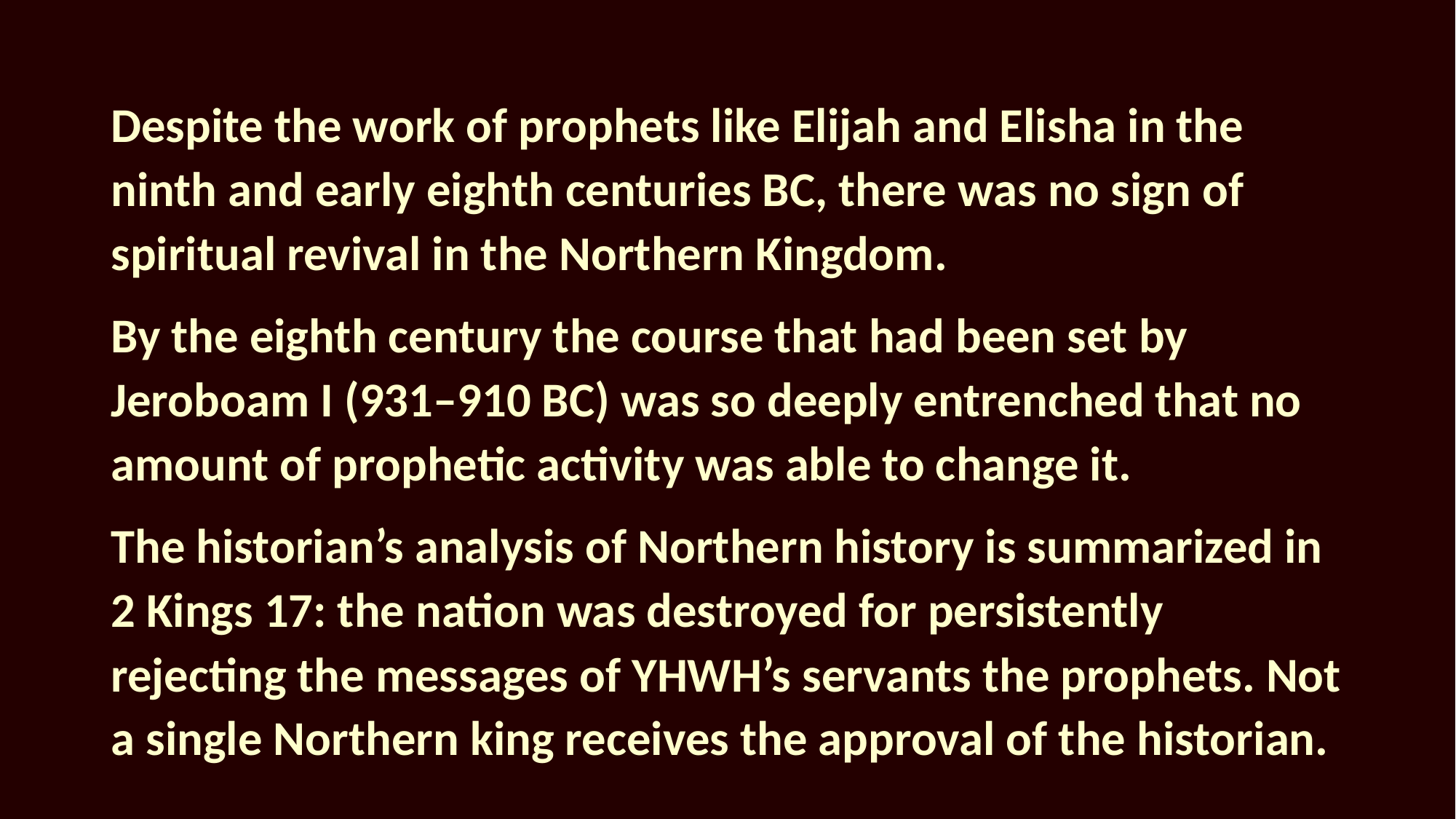

Despite the work of prophets like Elijah and Elisha in the ninth and early eighth centuries BC, there was no sign of spiritual revival in the Northern Kingdom.
By the eighth century the course that had been set by Jeroboam I (931–910 BC) was so deeply entrenched that no amount of prophetic activity was able to change it.
The historian’s analysis of Northern history is summarized in 2 Kings 17: the nation was destroyed for persistently rejecting the messages of YHWH’s servants the prophets. Not a single Northern king receives the approval of the historian.